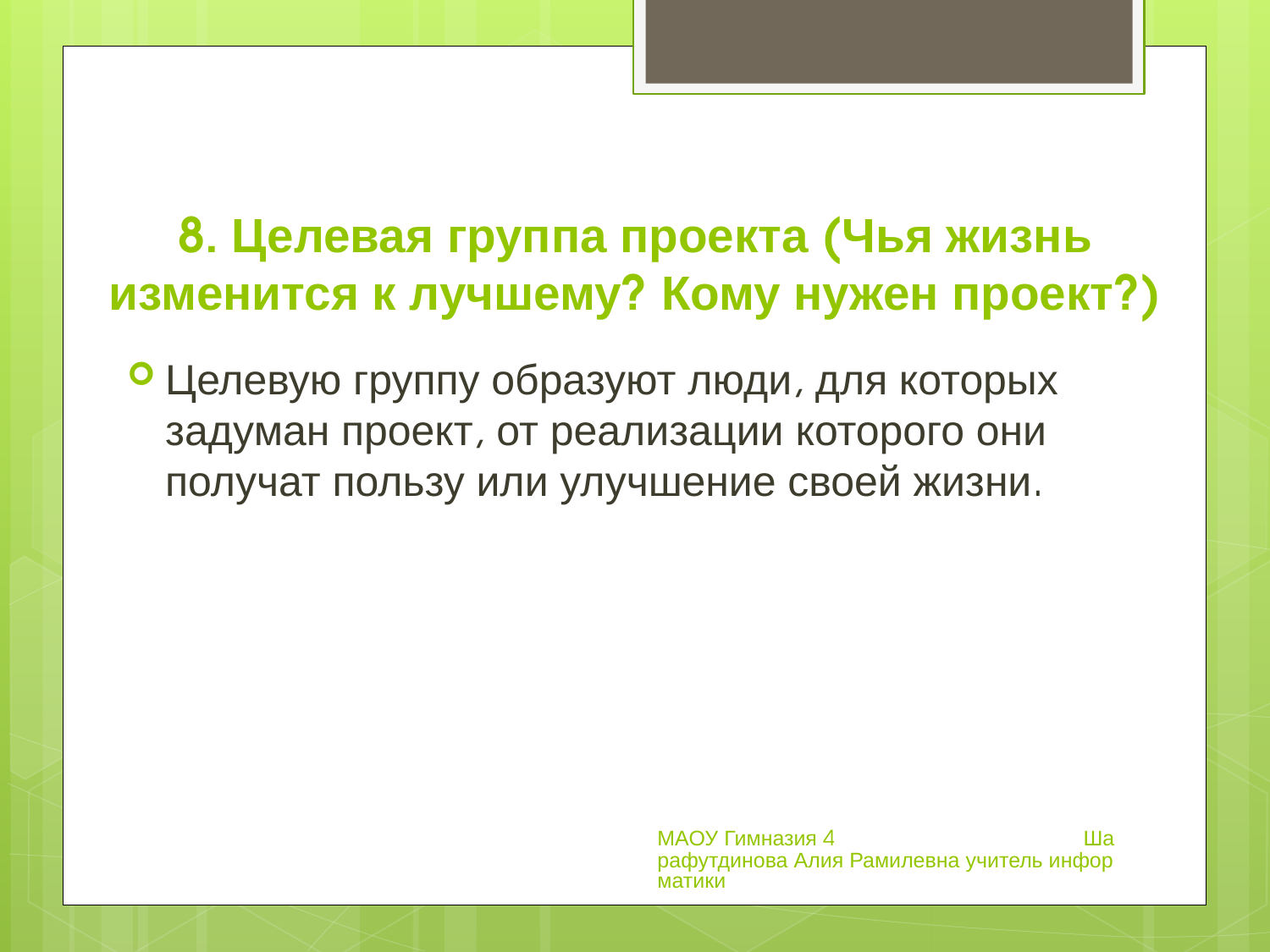

# 8. Целевая группа проекта (Чья жизнь изменится к лучшему? Кому нужен проект?)
Целевую группу образуют люди, для которых задуман проект, от реализации которого они получат пользу или улучшение своей жизни.
МАОУ Гимназия 4                                          Шарафутдинова Алия Рамилевна учитель информатики